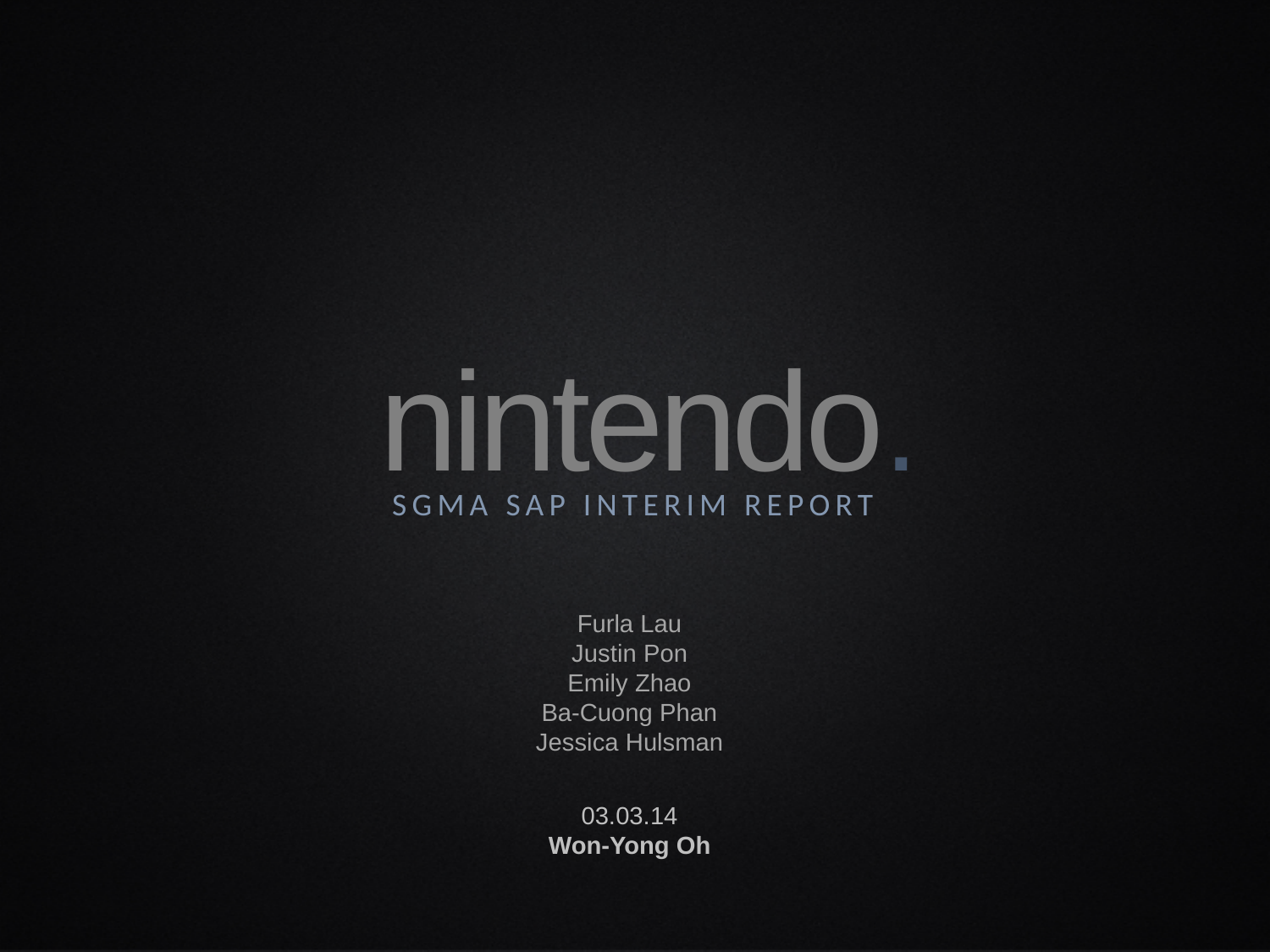

nintendo.
 SGMA SAP INTERIM REPORT
Furla Lau
Justin Pon
Emily Zhao
Ba-Cuong Phan
Jessica Hulsman

03.03.14
Won-Yong Oh